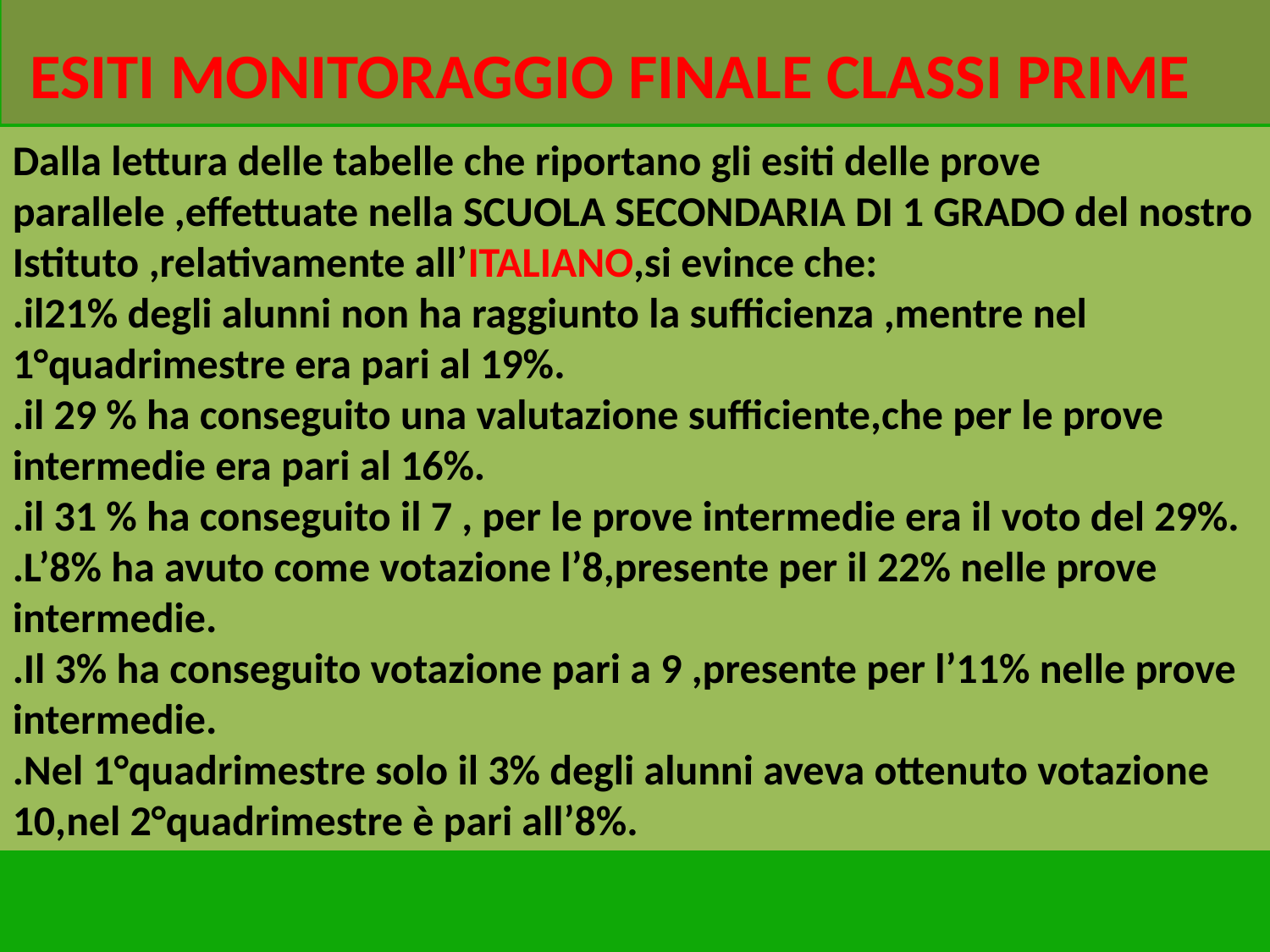

ESITI MONITORAGGIO FINALE CLASSI PRIME
Dalla lettura delle tabelle che riportano gli esiti delle prove parallele ,effettuate nella SCUOLA SECONDARIA DI 1 GRADO del nostro Istituto ,relativamente all’ITALIANO,si evince che:
.il21% degli alunni non ha raggiunto la sufficienza ,mentre nel 1°quadrimestre era pari al 19%.
.il 29 % ha conseguito una valutazione sufficiente,che per le prove intermedie era pari al 16%.
.il 31 % ha conseguito il 7 , per le prove intermedie era il voto del 29%.
.L’8% ha avuto come votazione l’8,presente per il 22% nelle prove intermedie.
.Il 3% ha conseguito votazione pari a 9 ,presente per l’11% nelle prove intermedie.
.Nel 1°quadrimestre solo il 3% degli alunni aveva ottenuto votazione 10,nel 2°quadrimestre è pari all’8%.